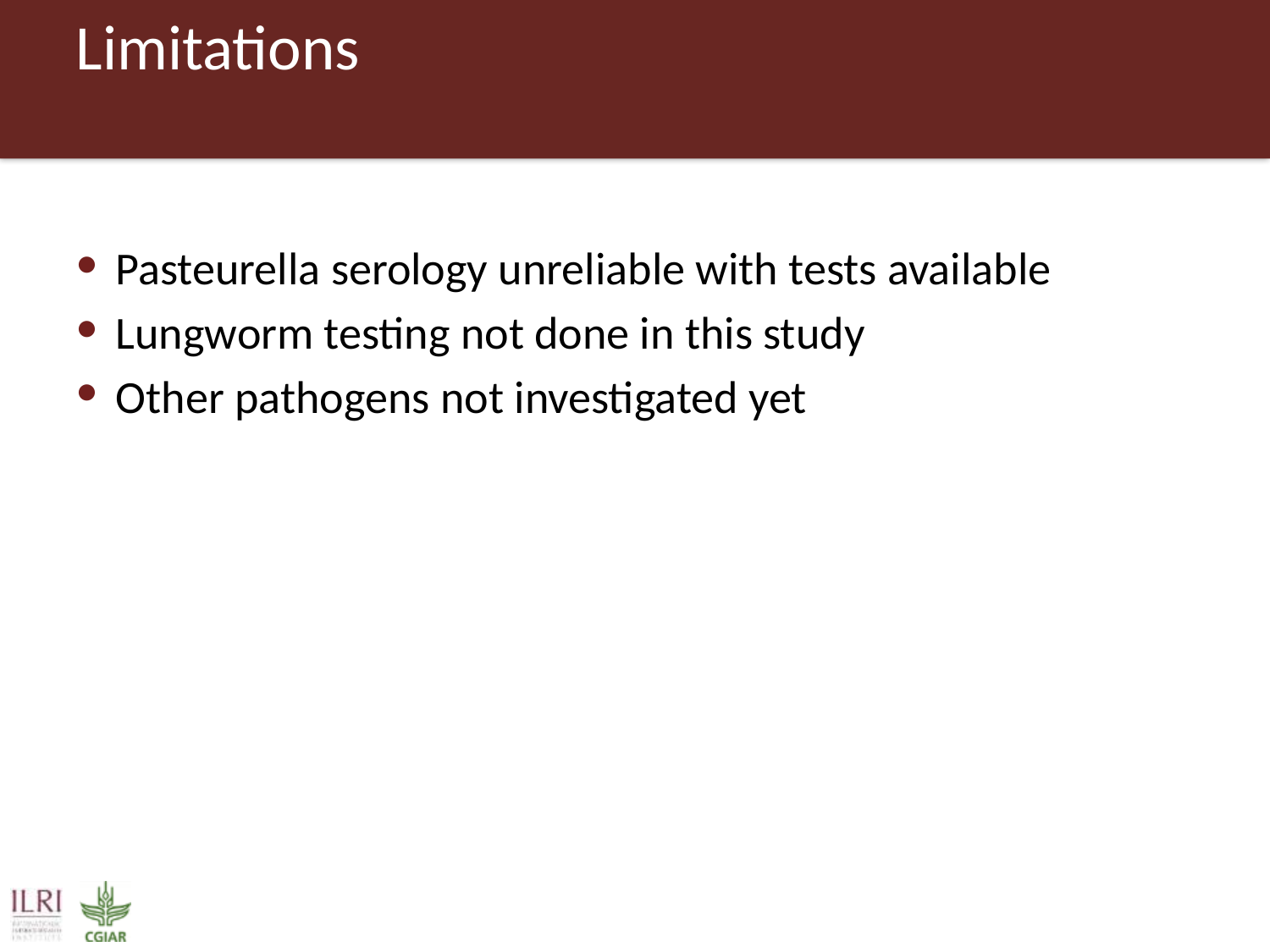

# Limitations
Pasteurella serology unreliable with tests available
Lungworm testing not done in this study
Other pathogens not investigated yet